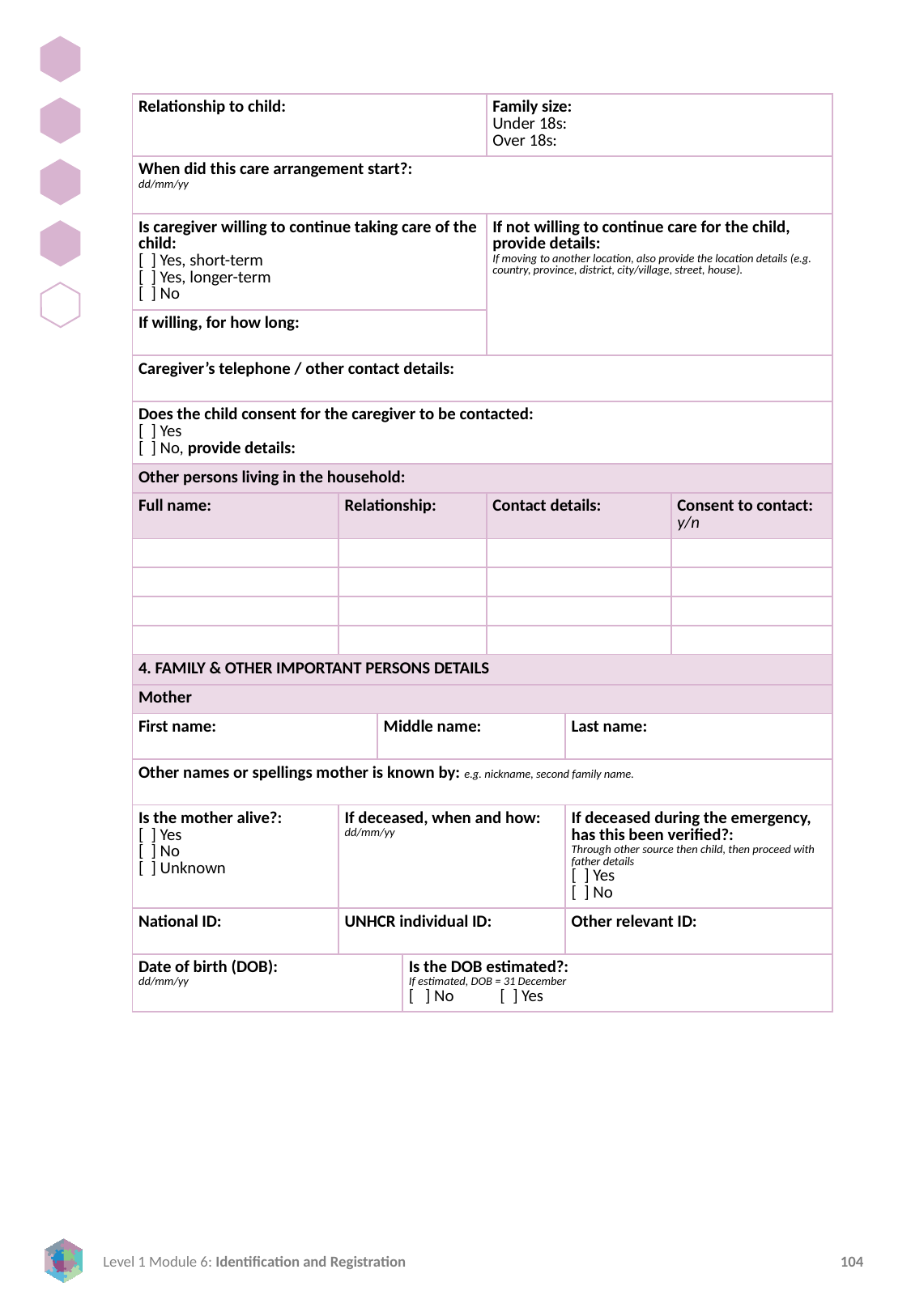

| Relationship to child: |  |  |  | Family size: Under 18s: Over 18s: |  |  |
| --- | --- | --- | --- | --- | --- | --- |
| When did this care arrangement start?: dd/mm/yy |  |  |  |  |  |  |
| Is caregiver willing to continue taking care of the child: [ ] Yes, short-term [ ] Yes, longer-term [ ] No |  |  |  | If not willing to continue care for the child, provide details: If moving to another location, also provide the location details (e.g. country, province, district, city/village, street, house). |  |  |
| If willing, for how long: |  |  |  |  |  |  |
| Caregiver’s telephone / other contact details: |  |  |  |  |  |  |
| Does the child consent for the caregiver to be contacted: [ ] Yes [ ] No, provide details: |  |  |  |  |  |  |
| Other persons living in the household: |  |  |  |  |  |  |
| Full name: | Relationship: |  | Relationship: | Contact details: |  | Consent to contact: y/n |
|  |  |  |  |  |  |  |
|  |  |  |  |  |  |  |
|  |  |  |  |  |  |  |
|  |  |  |  |  |  |  |
| 4. FAMILY & OTHER IMPORTANT PERSONS DETAILS |  |  |  |  |  |  |
| Mother |  |  |  |  |  |  |
| First name: |  | Middle name: |  |  | Last name: |  |
| Other names or spellings mother is known by: e.g. nickname, second family name. |  |  |  |  |  |  |
| Is the mother alive?: [ ] Yes [ ] No [ ] Unknown | If deceased, when and how: dd/mm/yy | If deceased, when and how: dd/mm/yy | If deceased, when and how: dd/mm/yy |  | If deceased during the emergency, has this been verified?: Through other source then child, then proceed with father details [ ] Yes [ ] No |  |
| National ID: | UNHCR individual ID: | UNHCR individual ID: | UNHCR individual ID: |  | Other relevant ID: |  |
| Date of birth (DOB): dd/mm/yy |  |  | Is the DOB estimated?: If estimated, DOB = 31 December [ ] No [ ] Yes | Is the DOB estimated?: If estimated, DOB = 31 December [ ] No [ ] Yes |  |  |